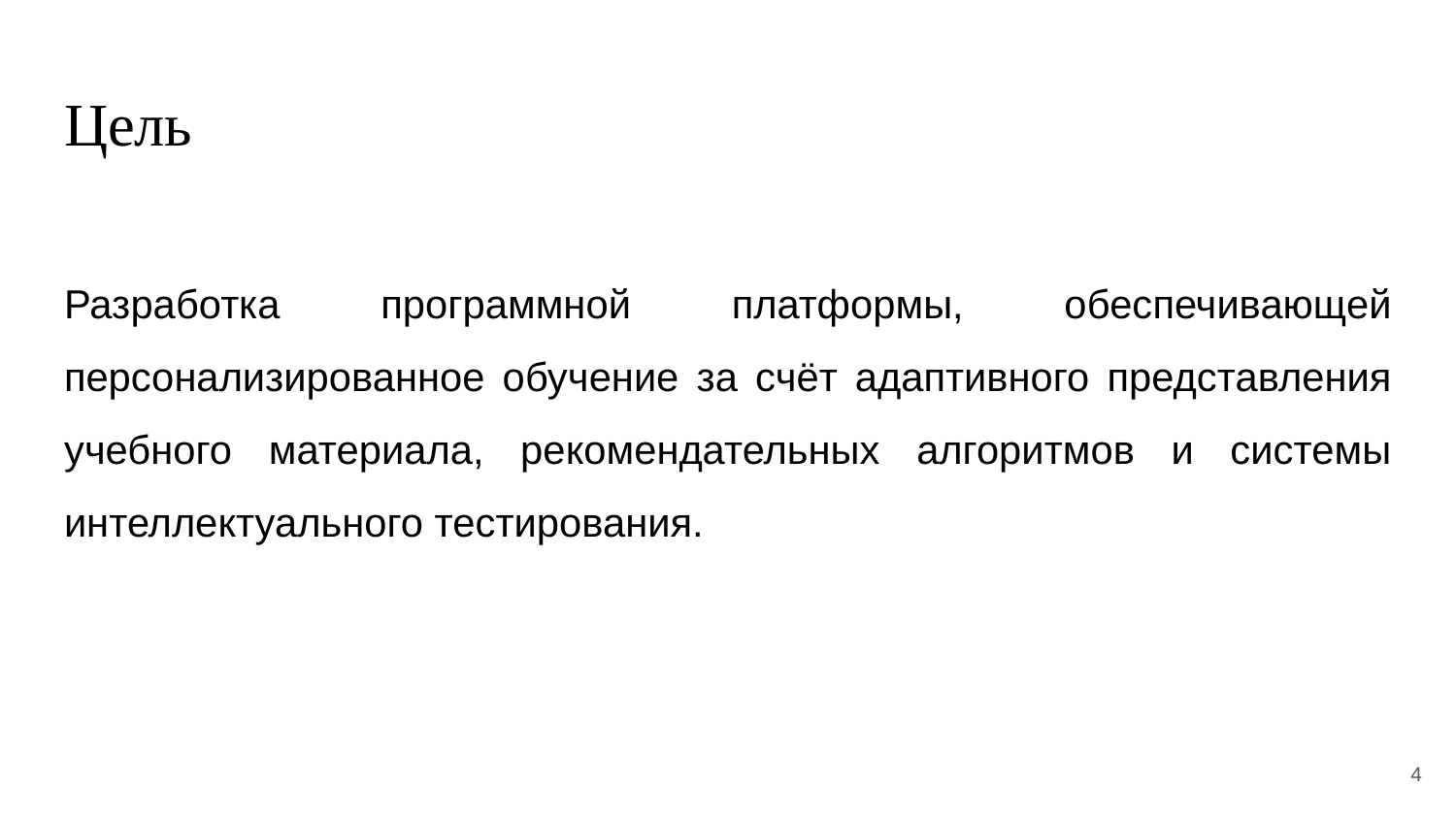

# Цель
Разработка программной платформы, обеспечивающей персонализированное обучение за счёт адаптивного представления учебного материала, рекомендательных алгоритмов и системы интеллектуального тестирования.

4